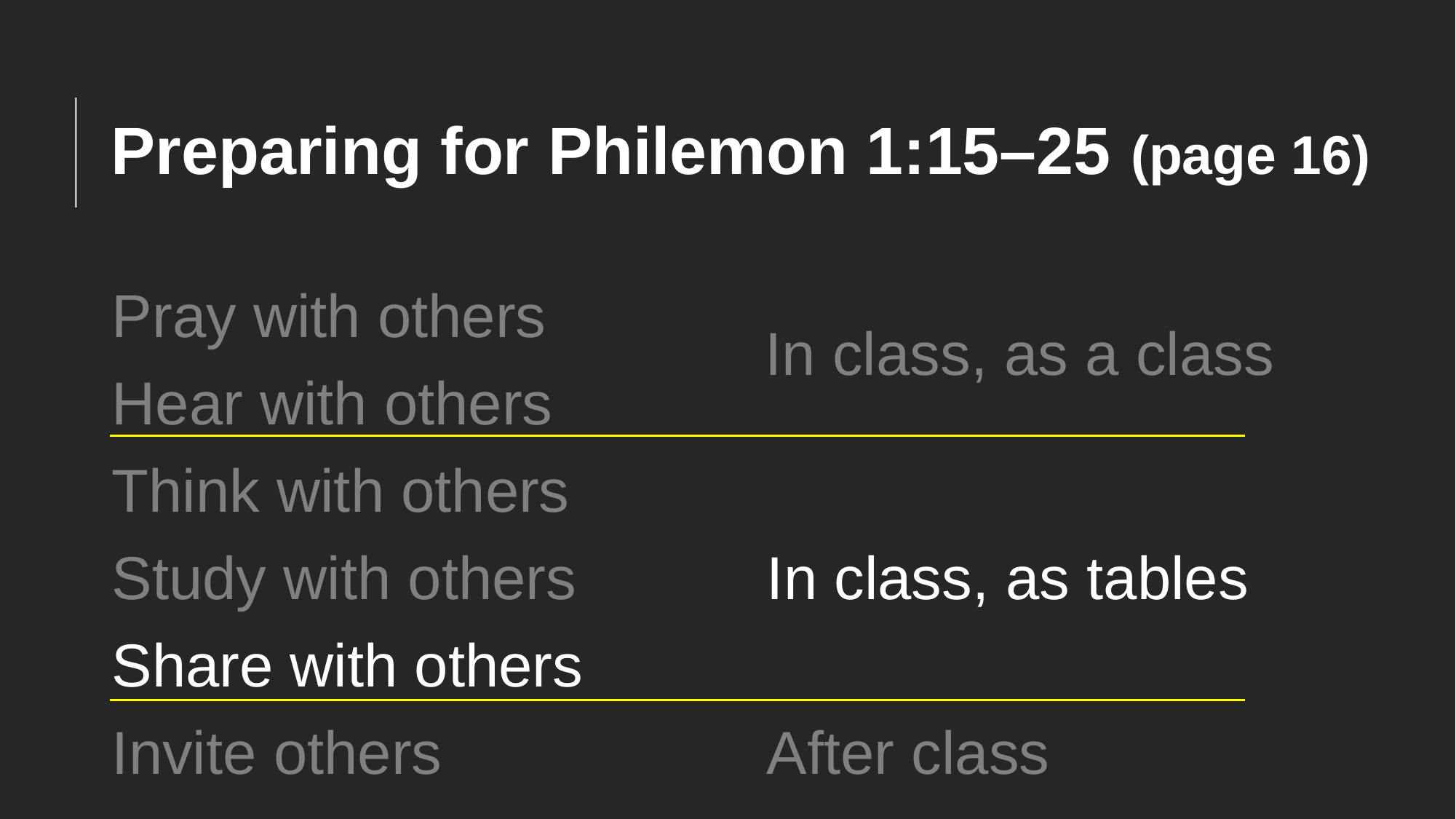

# Preparing for Philemon 1:15–25 (page 16)
Pray with others
Hear with others
Think with others
Study with others		In class, as tables
Share with others
Invite others			After class
In class, as a class